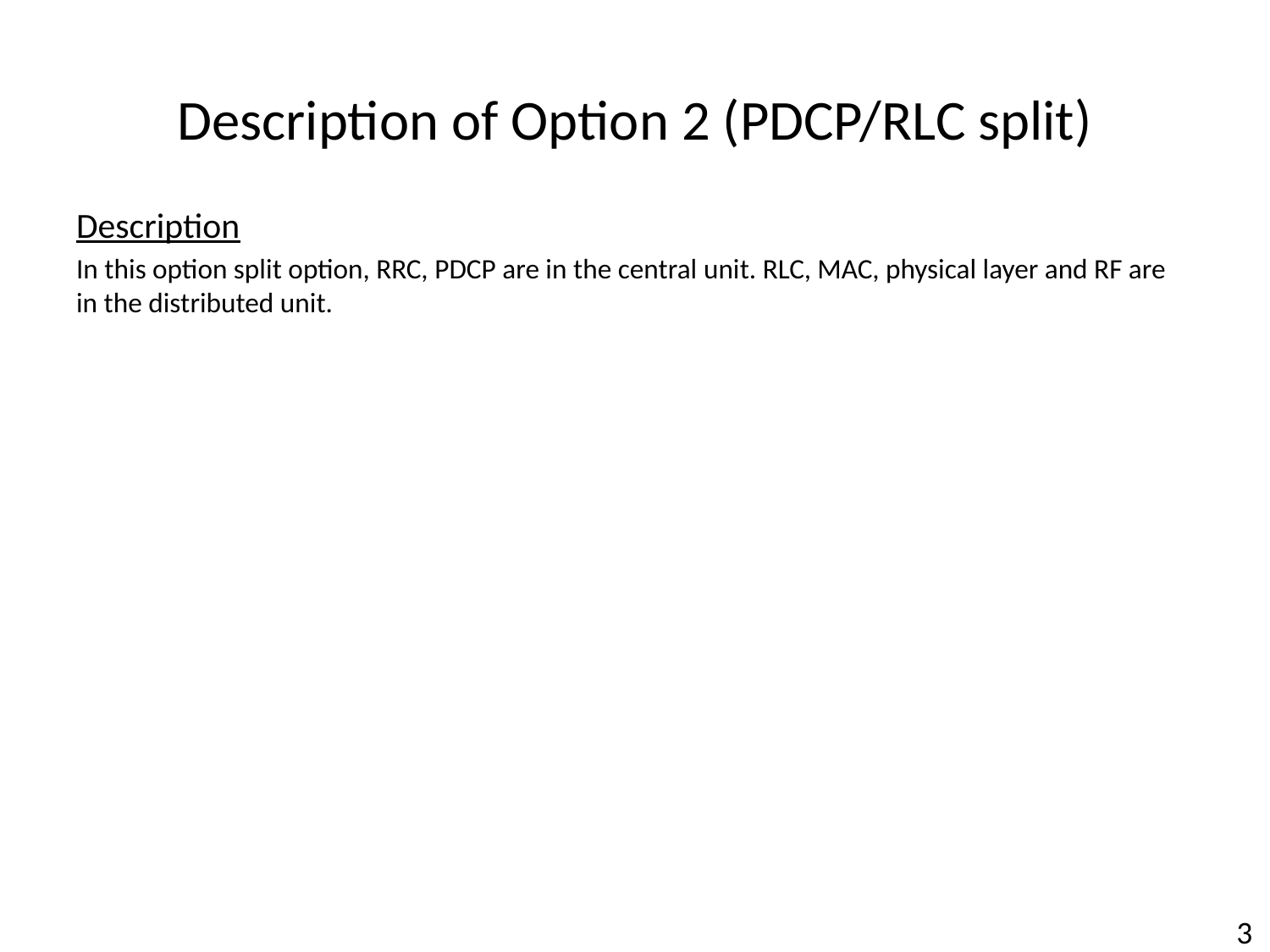

# Description of Option 2 (PDCP/RLC split)
Description
In this option split option, RRC, PDCP are in the central unit. RLC, MAC, physical layer and RF are in the distributed unit.
3